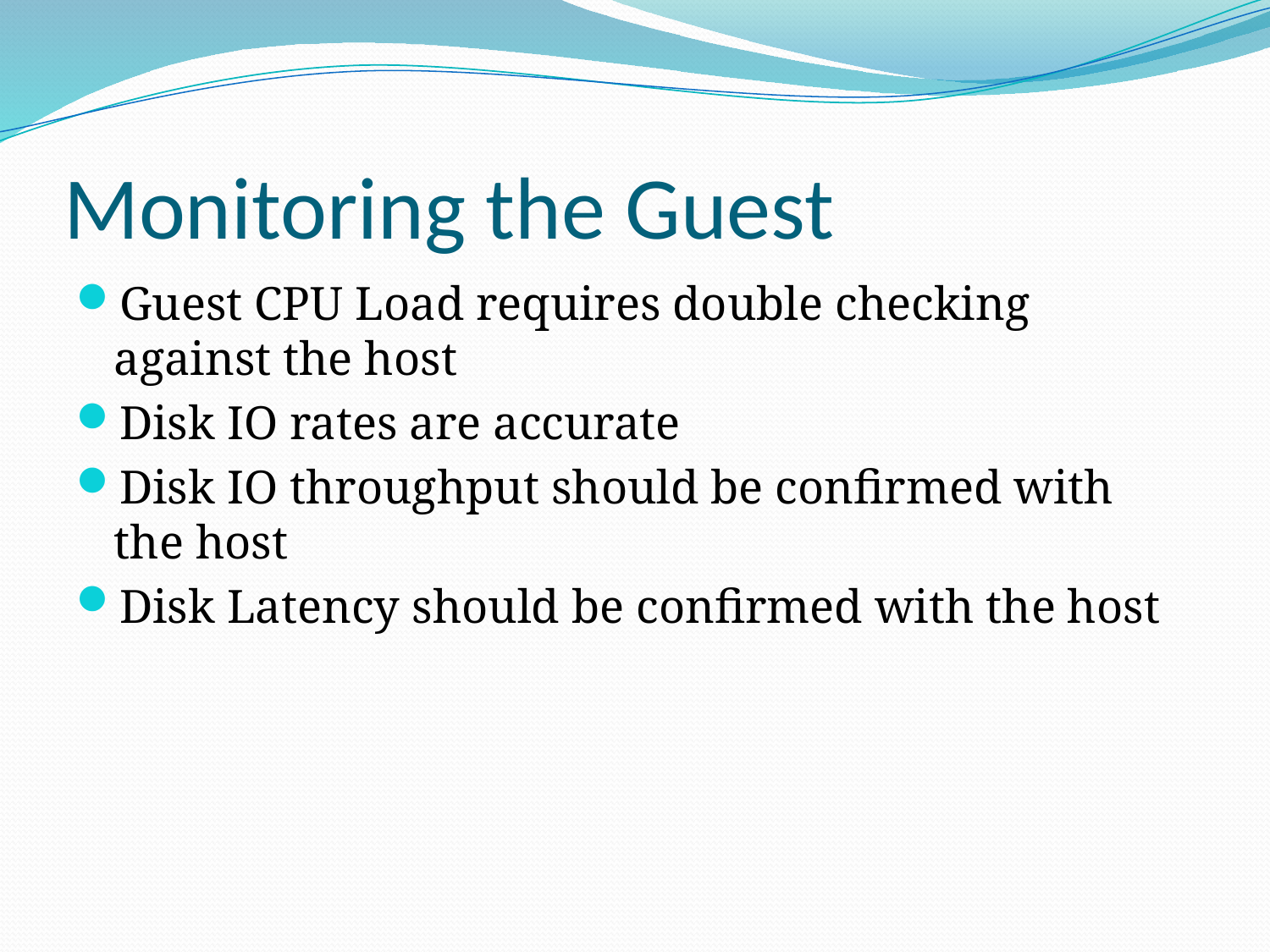

# Monitoring the Guest
Guest CPU Load requires double checking against the host
Disk IO rates are accurate
Disk IO throughput should be confirmed with the host
Disk Latency should be confirmed with the host